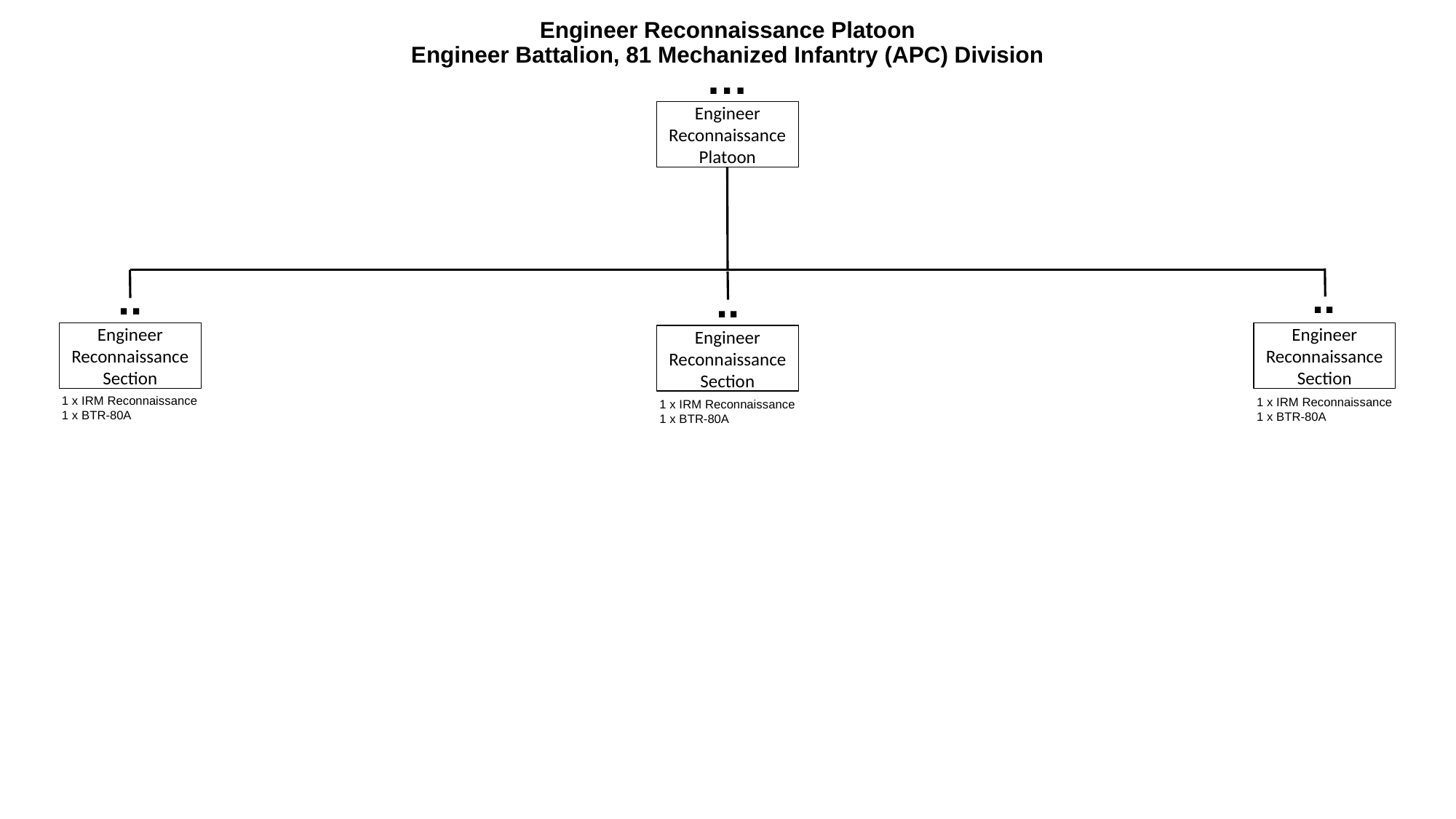

# Engineer Reconnaissance Platoon Engineer Battalion, 81 Mechanized Infantry (APC) Division
…
Engineer Reconnaissance
Platoon
..
..
..
Engineer Reconnaissance Section
Engineer Reconnaissance Section
Engineer Reconnaissance Section
1 x IRM Reconnaissance
1 x BTR-80A
1 x IRM Reconnaissance
1 x BTR-80A
1 x IRM Reconnaissance
1 x BTR-80A